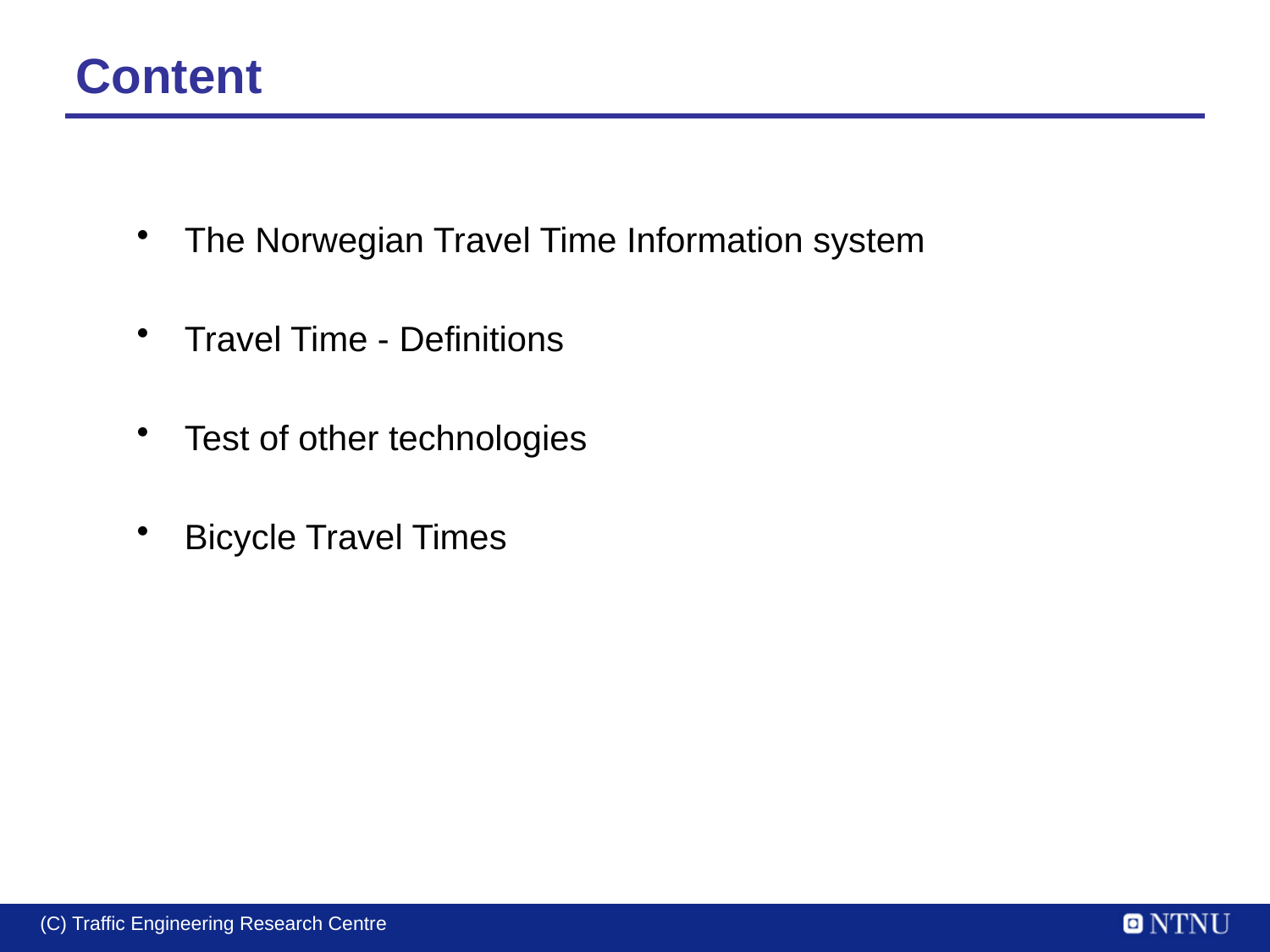

# Content
The Norwegian Travel Time Information system

Travel Time - Definitions

Test of other technologies

Bicycle Travel Times